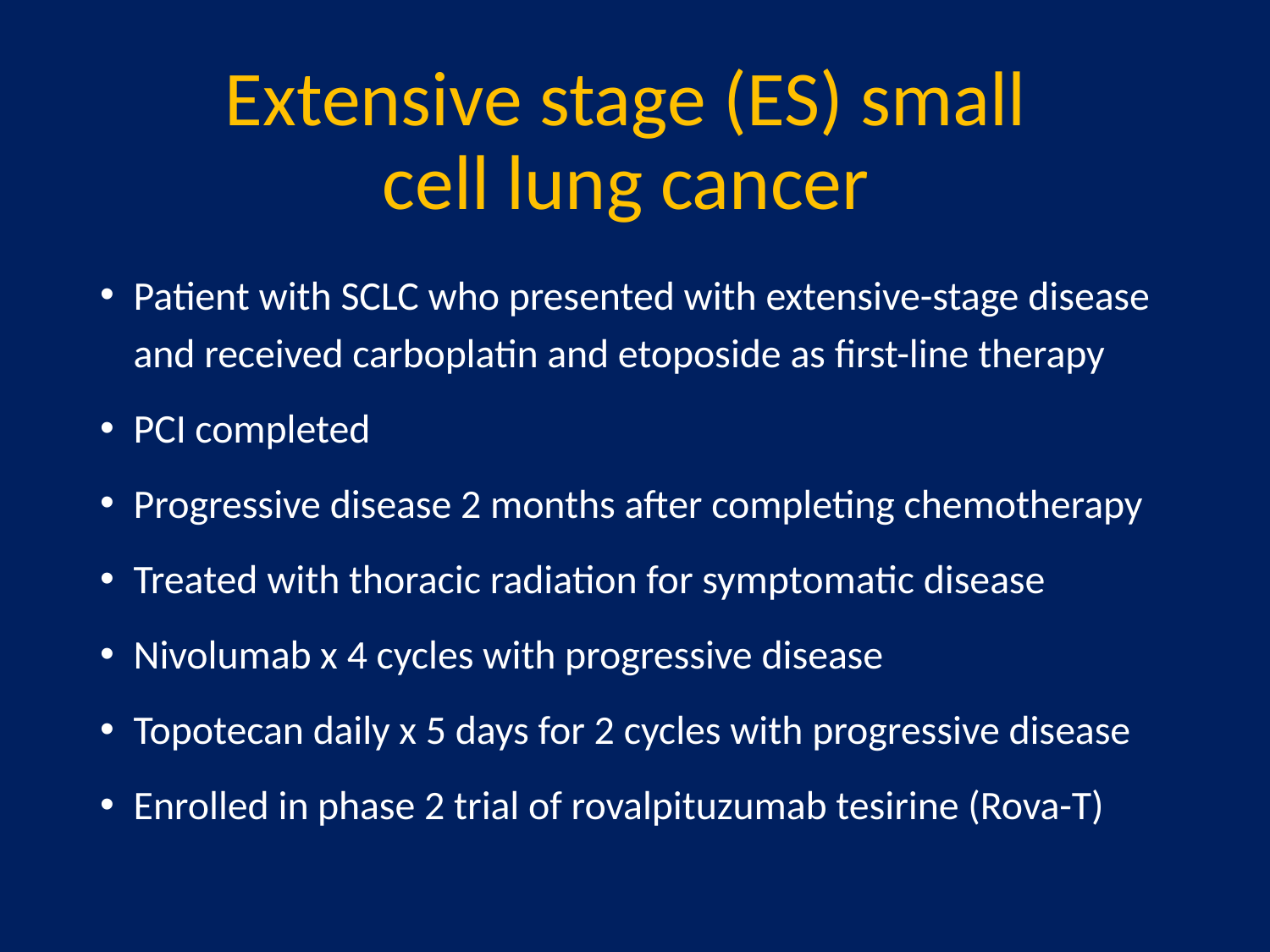

# Extensive stage (ES) small cell lung cancer
Patient with SCLC who presented with extensive-stage disease and received carboplatin and etoposide as first-line therapy
PCI completed
Progressive disease 2 months after completing chemotherapy
Treated with thoracic radiation for symptomatic disease
Nivolumab x 4 cycles with progressive disease
Topotecan daily x 5 days for 2 cycles with progressive disease
Enrolled in phase 2 trial of rovalpituzumab tesirine (Rova-T)